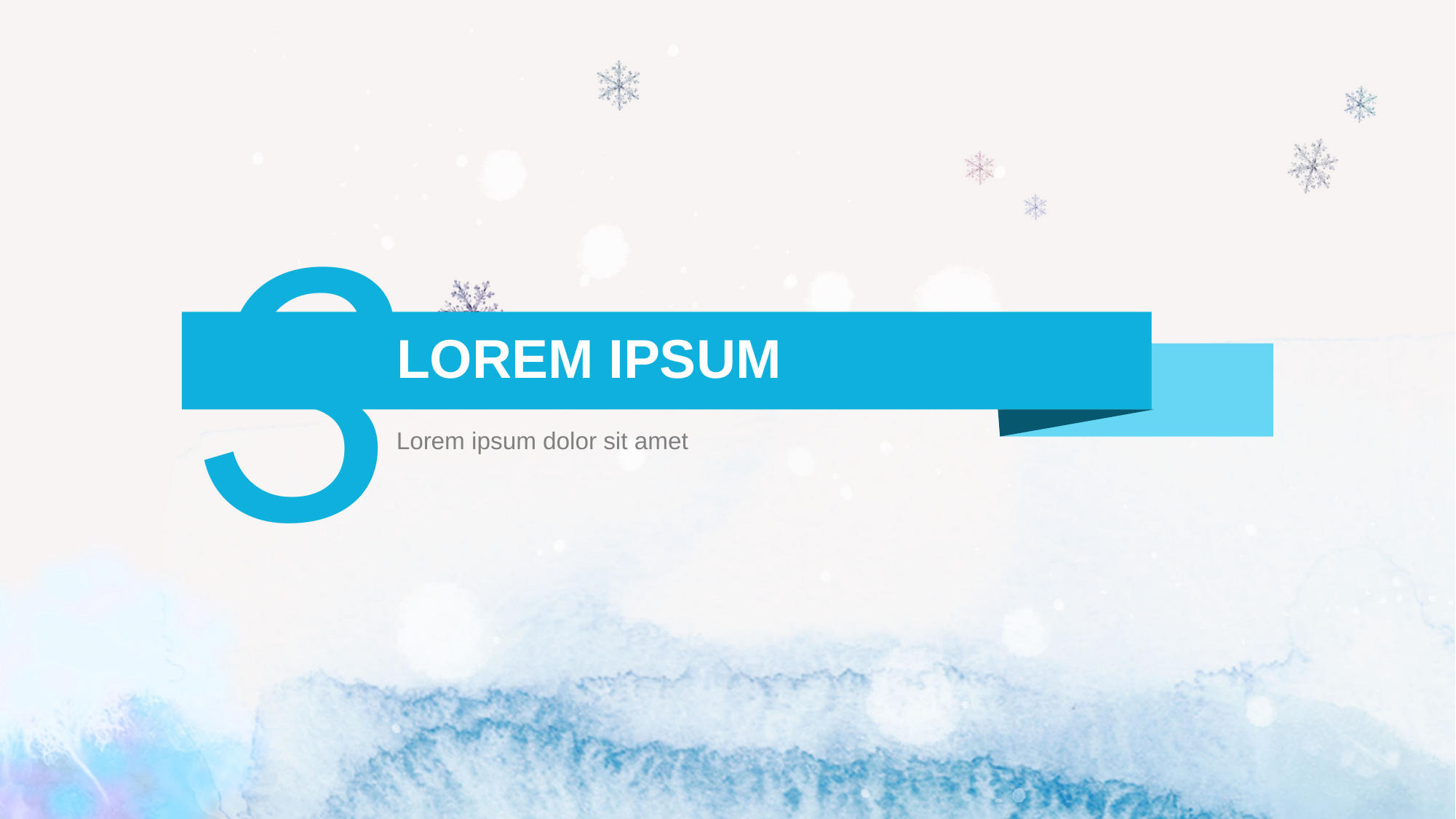

3
LOREM IPSUM

Lorem ipsum dolor sit amet